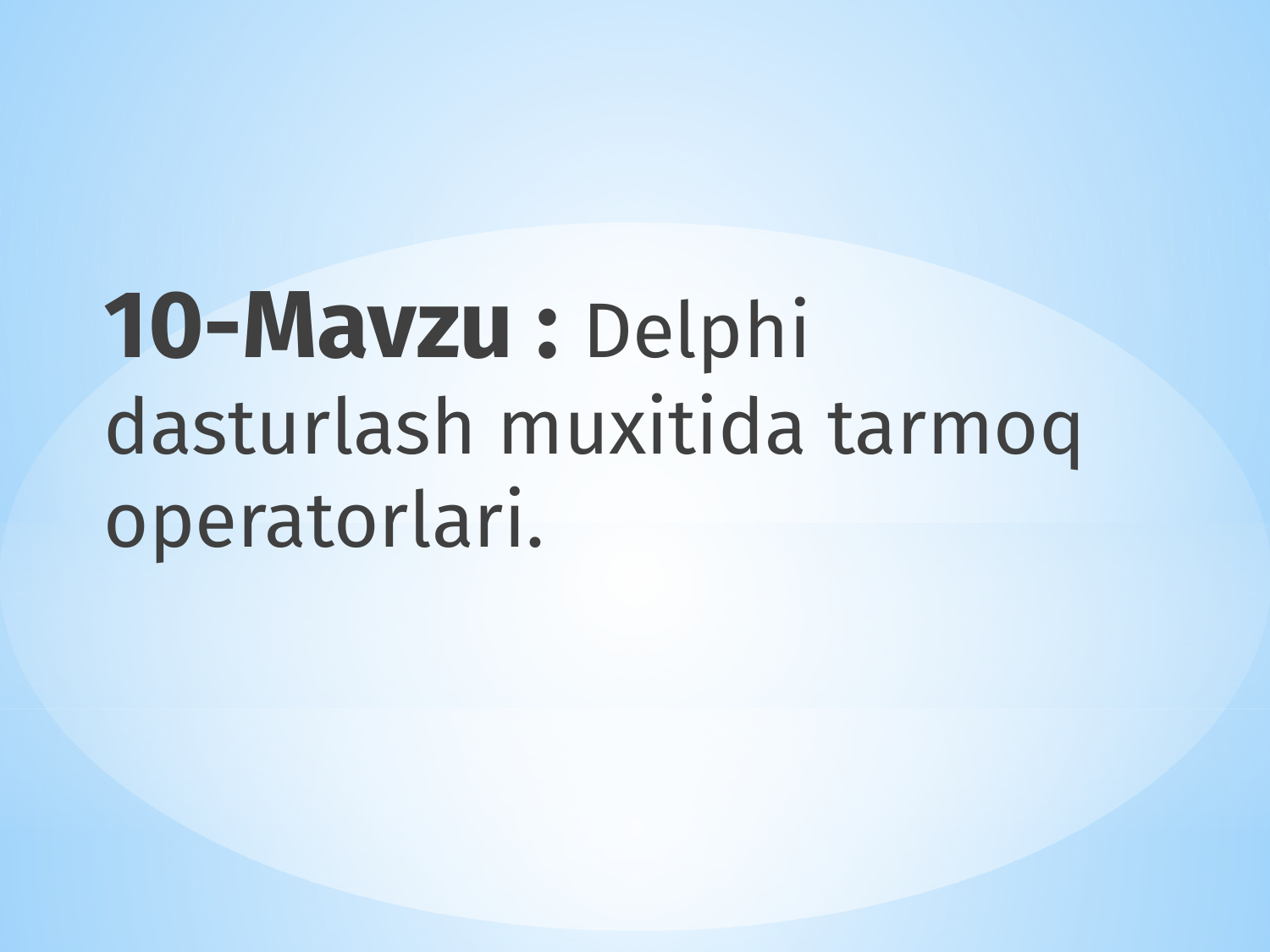

10-Mavzu : Delphi dasturlash muxitida tarmoq operatorlari.